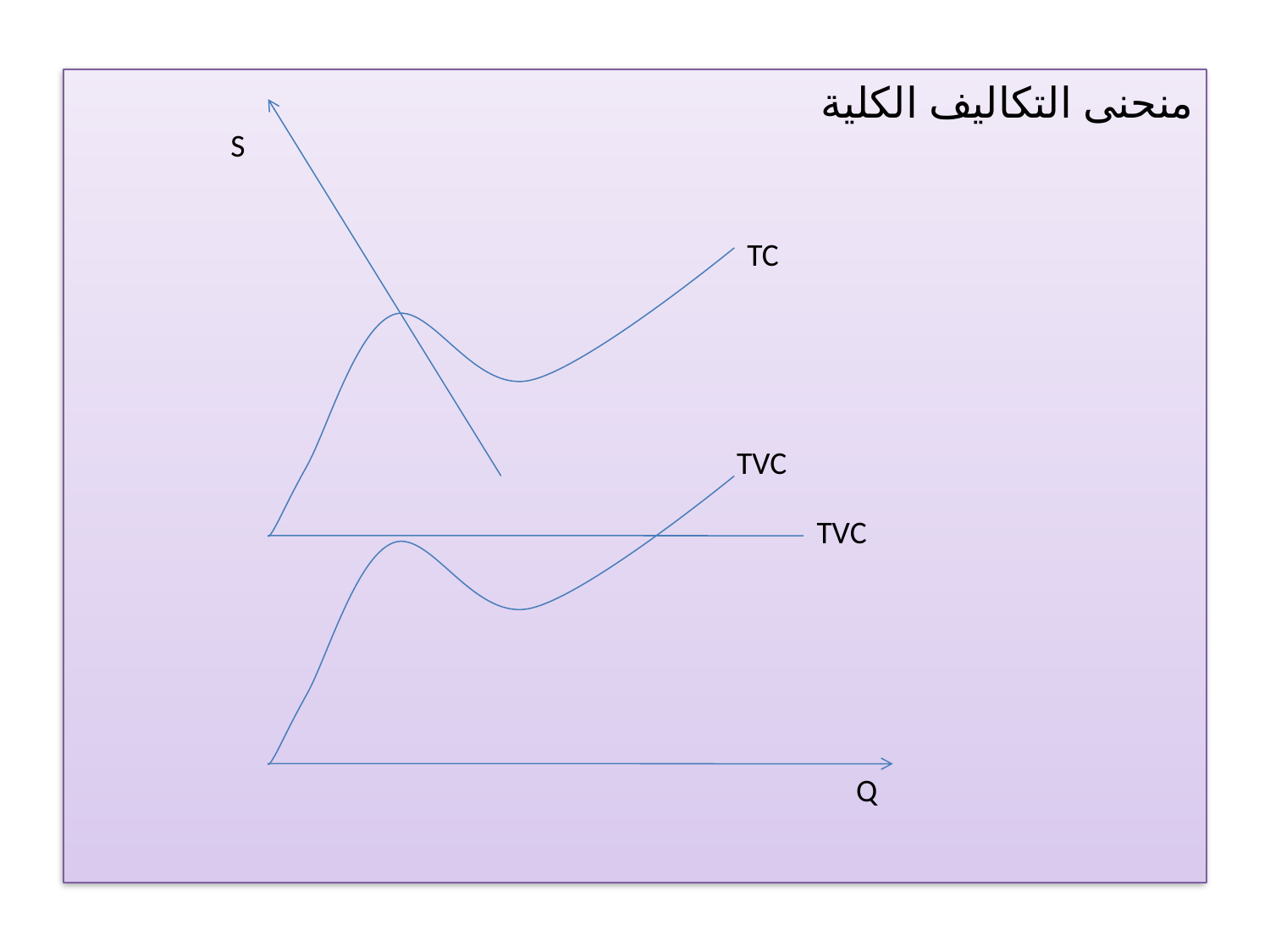

منحنى التكاليف الكلية
S
TC

TVC

TVC
Q